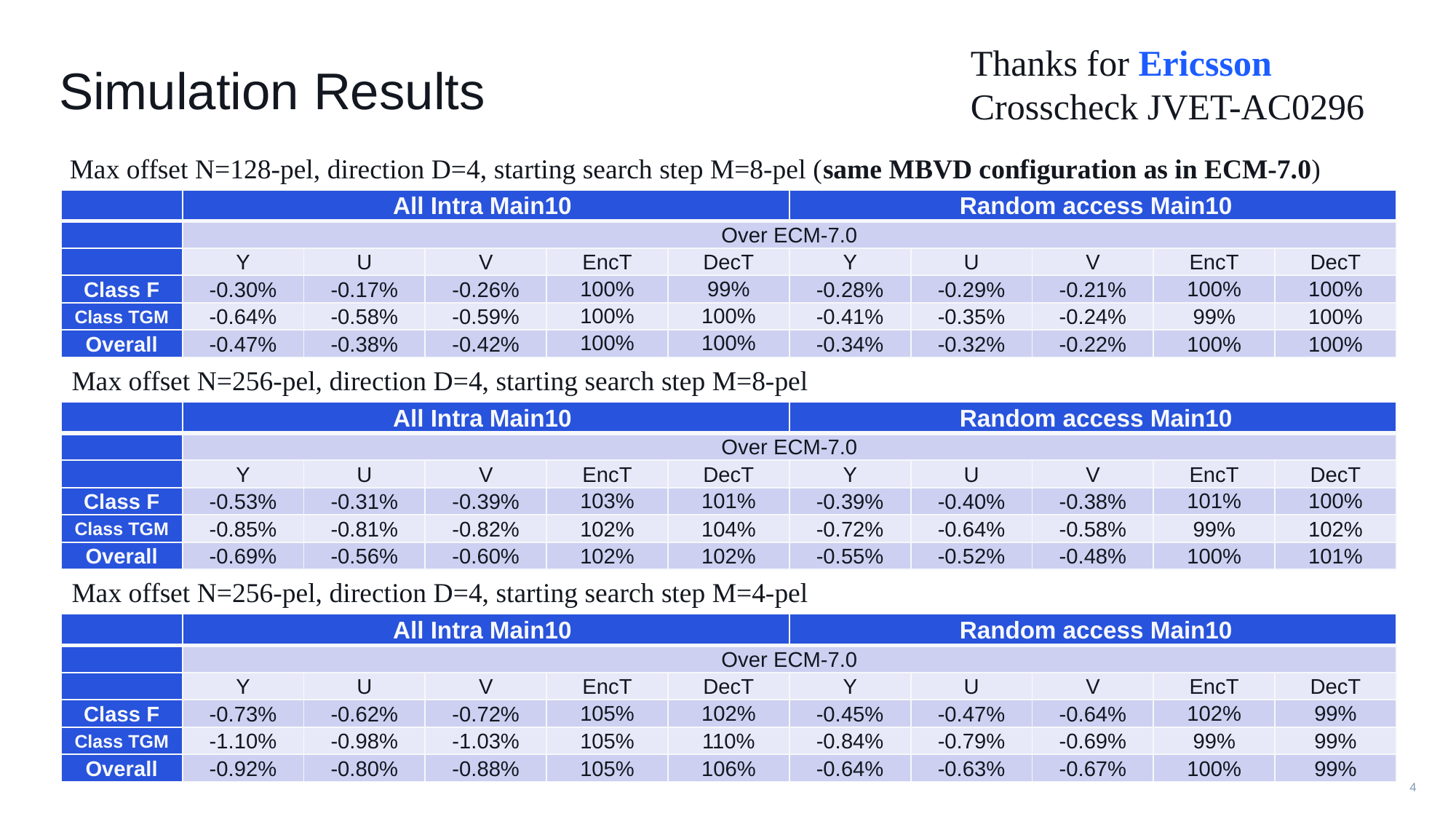

Thanks for Ericsson
Crosscheck JVET-AC0296
# Simulation Results
Max offset N=128-pel, direction D=4, starting search step M=8-pel (same MBVD configuration as in ECM-7.0)
|  | All Intra Main10 |  |  |  |  | Random access Main10 |  |  |  |  |
| --- | --- | --- | --- | --- | --- | --- | --- | --- | --- | --- |
|  | Over ECM-7.0 |  |  |  |  |  |  |  |  |  |
|  | Y | U | V | EncT | DecT | Y | U | V | EncT | DecT |
| Class F | -0.30% | -0.17% | -0.26% | 100% | 99% | -0.28% | -0.29% | -0.21% | 100% | 100% |
| Class TGM | -0.64% | -0.58% | -0.59% | 100% | 100% | -0.41% | -0.35% | -0.24% | 99% | 100% |
| Overall | -0.47% | -0.38% | -0.42% | 100% | 100% | -0.34% | -0.32% | -0.22% | 100% | 100% |
Max offset N=256-pel, direction D=4, starting search step M=8-pel
|  | All Intra Main10 |  |  |  |  | Random access Main10 |  |  |  |  |
| --- | --- | --- | --- | --- | --- | --- | --- | --- | --- | --- |
|  | Over ECM-7.0 |  |  |  |  |  |  |  |  |  |
|  | Y | U | V | EncT | DecT | Y | U | V | EncT | DecT |
| Class F | -0.53% | -0.31% | -0.39% | 103% | 101% | -0.39% | -0.40% | -0.38% | 101% | 100% |
| Class TGM | -0.85% | -0.81% | -0.82% | 102% | 104% | -0.72% | -0.64% | -0.58% | 99% | 102% |
| Overall | -0.69% | -0.56% | -0.60% | 102% | 102% | -0.55% | -0.52% | -0.48% | 100% | 101% |
Max offset N=256-pel, direction D=4, starting search step M=4-pel
|  | All Intra Main10 |  |  |  |  | Random access Main10 |  |  |  |  |
| --- | --- | --- | --- | --- | --- | --- | --- | --- | --- | --- |
|  | Over ECM-7.0 |  |  |  |  |  |  |  |  |  |
|  | Y | U | V | EncT | DecT | Y | U | V | EncT | DecT |
| Class F | -0.73% | -0.62% | -0.72% | 105% | 102% | -0.45% | -0.47% | -0.64% | 102% | 99% |
| Class TGM | -1.10% | -0.98% | -1.03% | 105% | 110% | -0.84% | -0.79% | -0.69% | 99% | 99% |
| Overall | -0.92% | -0.80% | -0.88% | 105% | 106% | -0.64% | -0.63% | -0.67% | 100% | 99% |